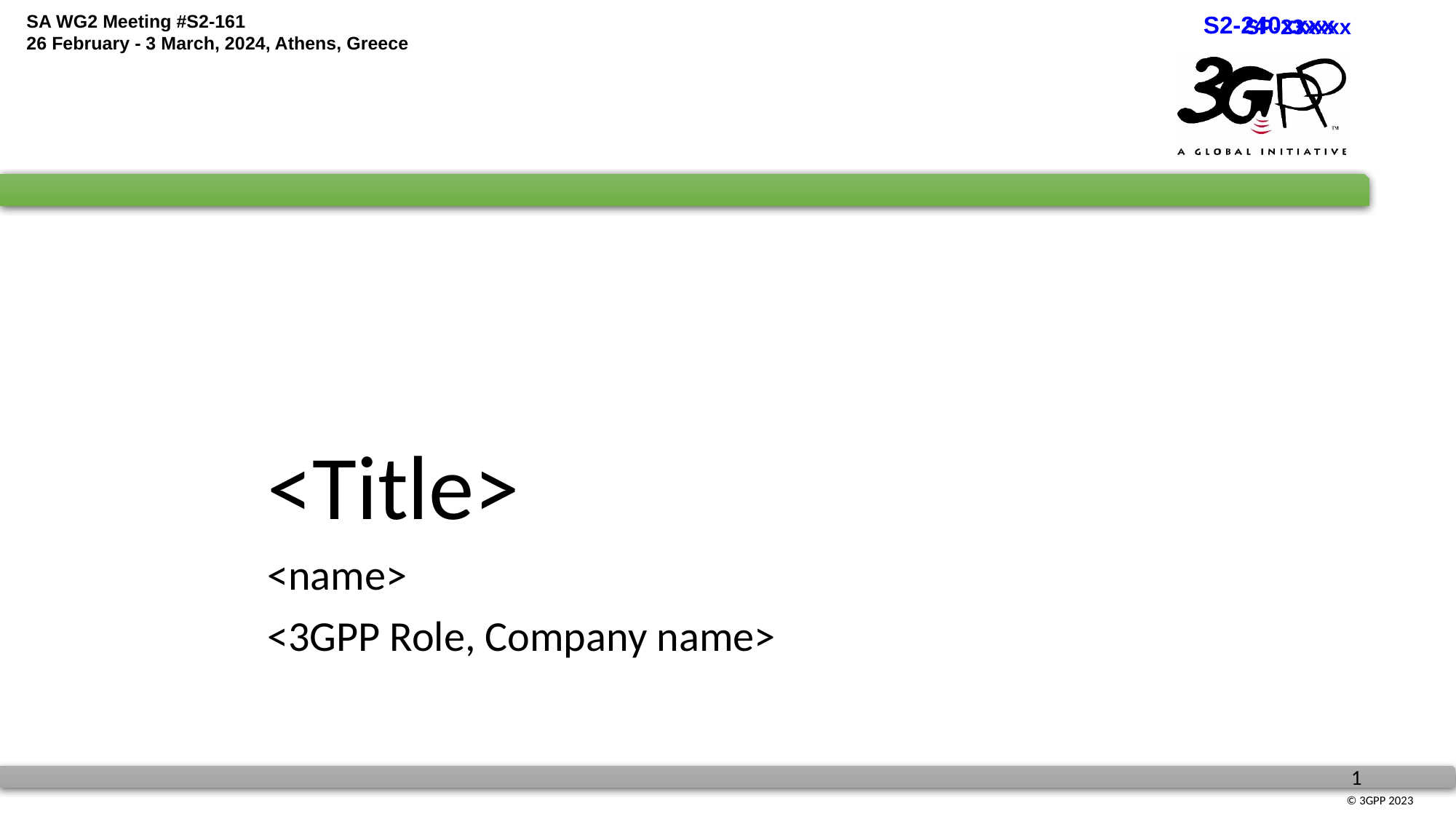

SP-23xxxx
# <Title>
<name>
<3GPP Role, Company name>